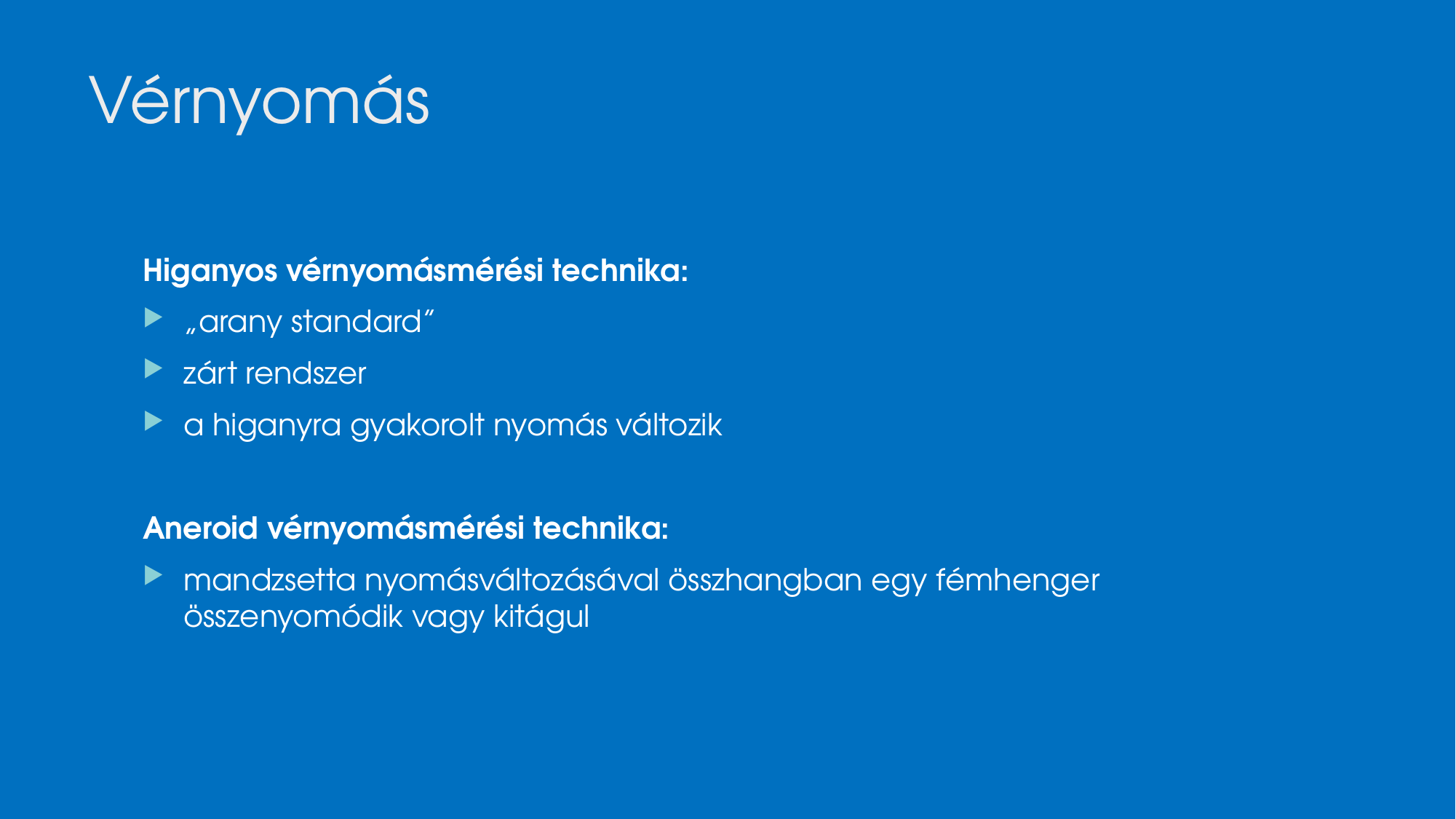

# Vérnyomás
Higanyos vérnyomásmérési technika:
„arany standard”
zárt rendszer
a higanyra gyakorolt nyomás változik

Aneroid vérnyomásmérési technika:
mandzsetta nyomásváltozásával összhangban egy fémhenger összenyomódik vagy kitágul